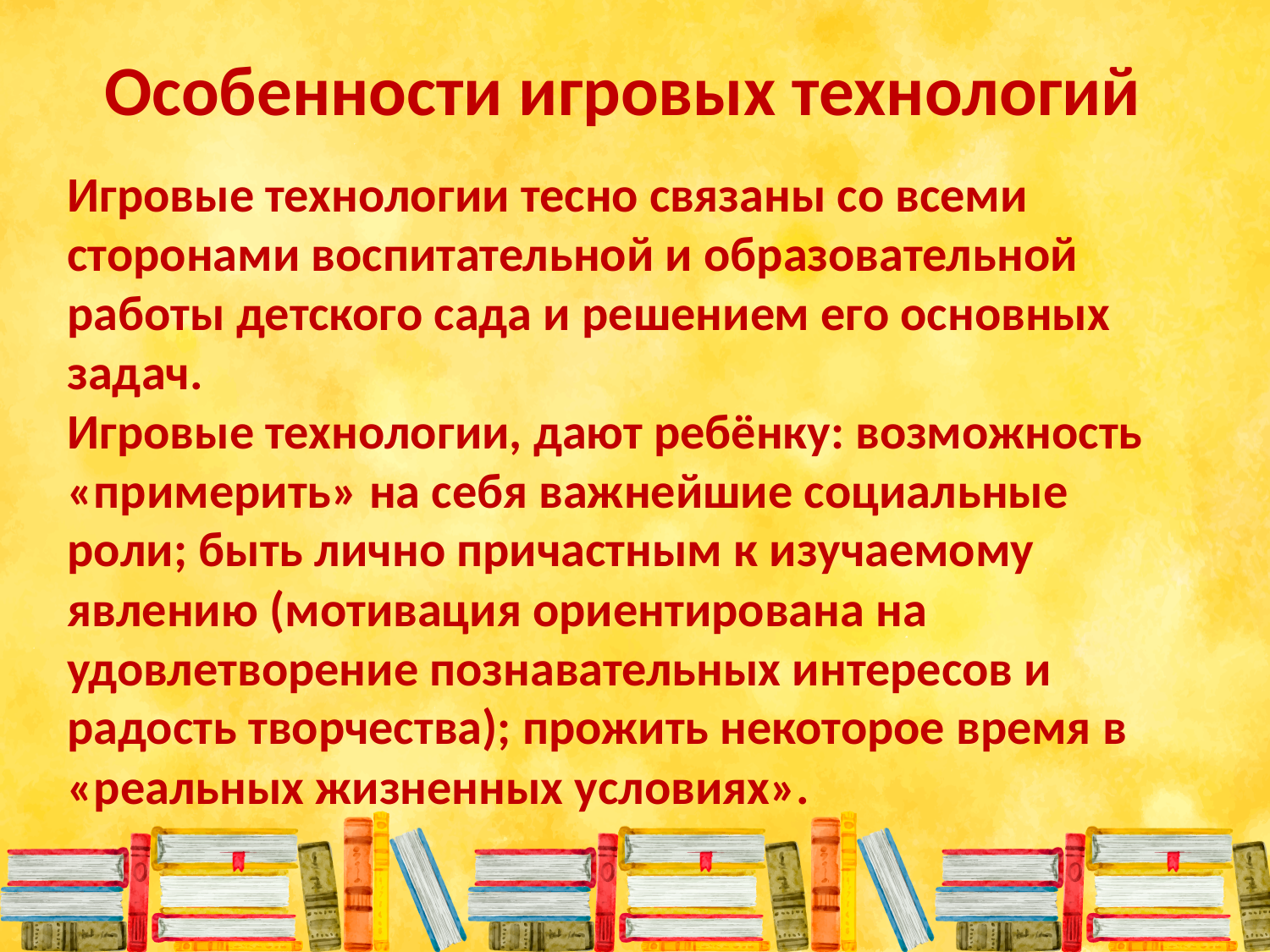

# Особенности игровых технологий
Игровые технологии тесно связаны со всеми сторонами воспитательной и образовательной работы детского сада и решением его основных задач.
Игровые технологии, дают ребёнку: возможность «примерить» на себя важнейшие социальные роли; быть лично причастным к изучаемому явлению (мотивация ориентирована на удовлетворение познавательных интересов и радость творчества); прожить некоторое время в «реальных жизненных условиях».